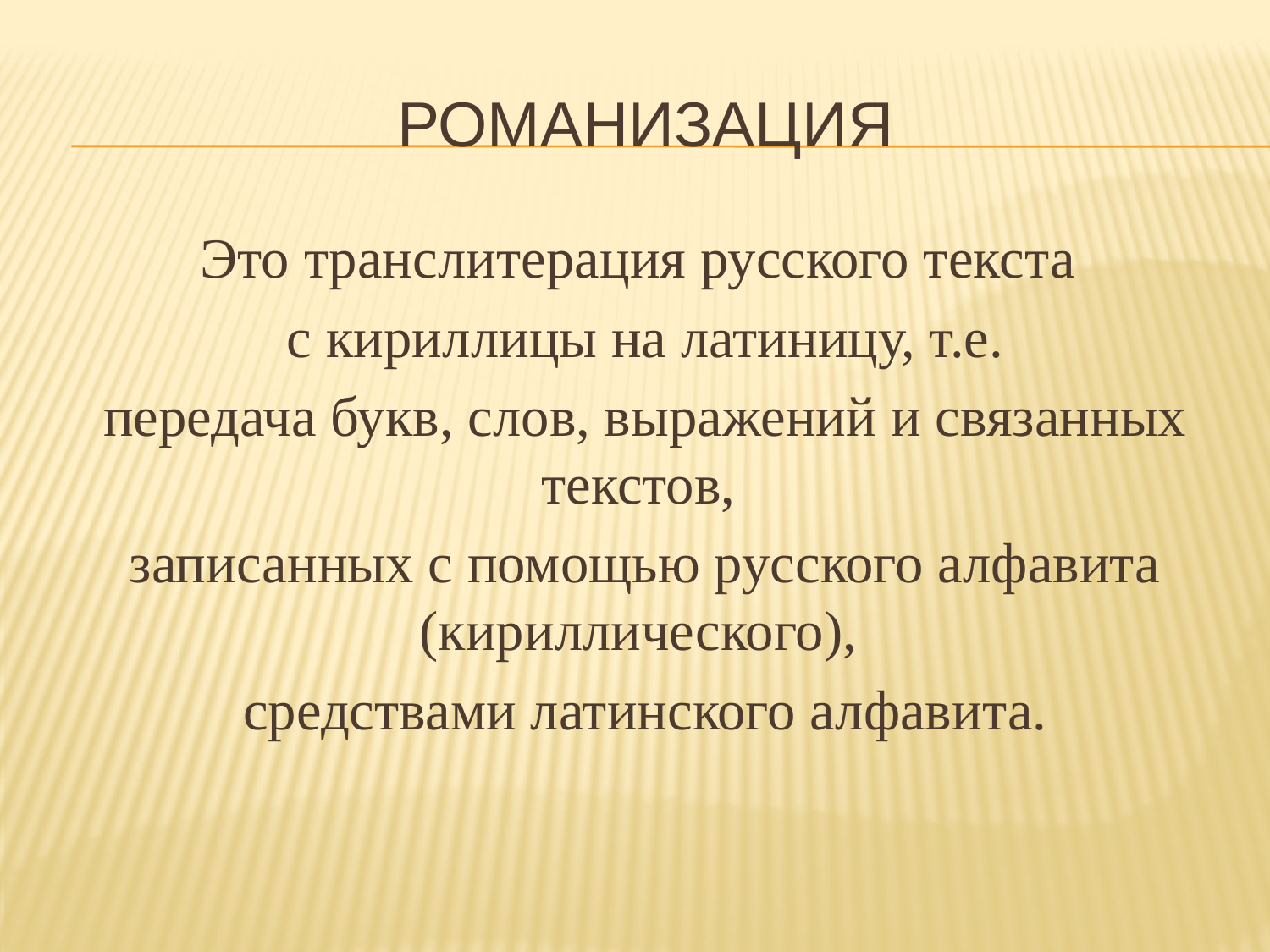

# Романизация
Это транслитерация русского текста
с кириллицы на латиницу, т.е.
передача букв, слов, выражений и связанных текстов,
записанных с помощью русского алфавита (кириллического),
средствами латинского алфавита.